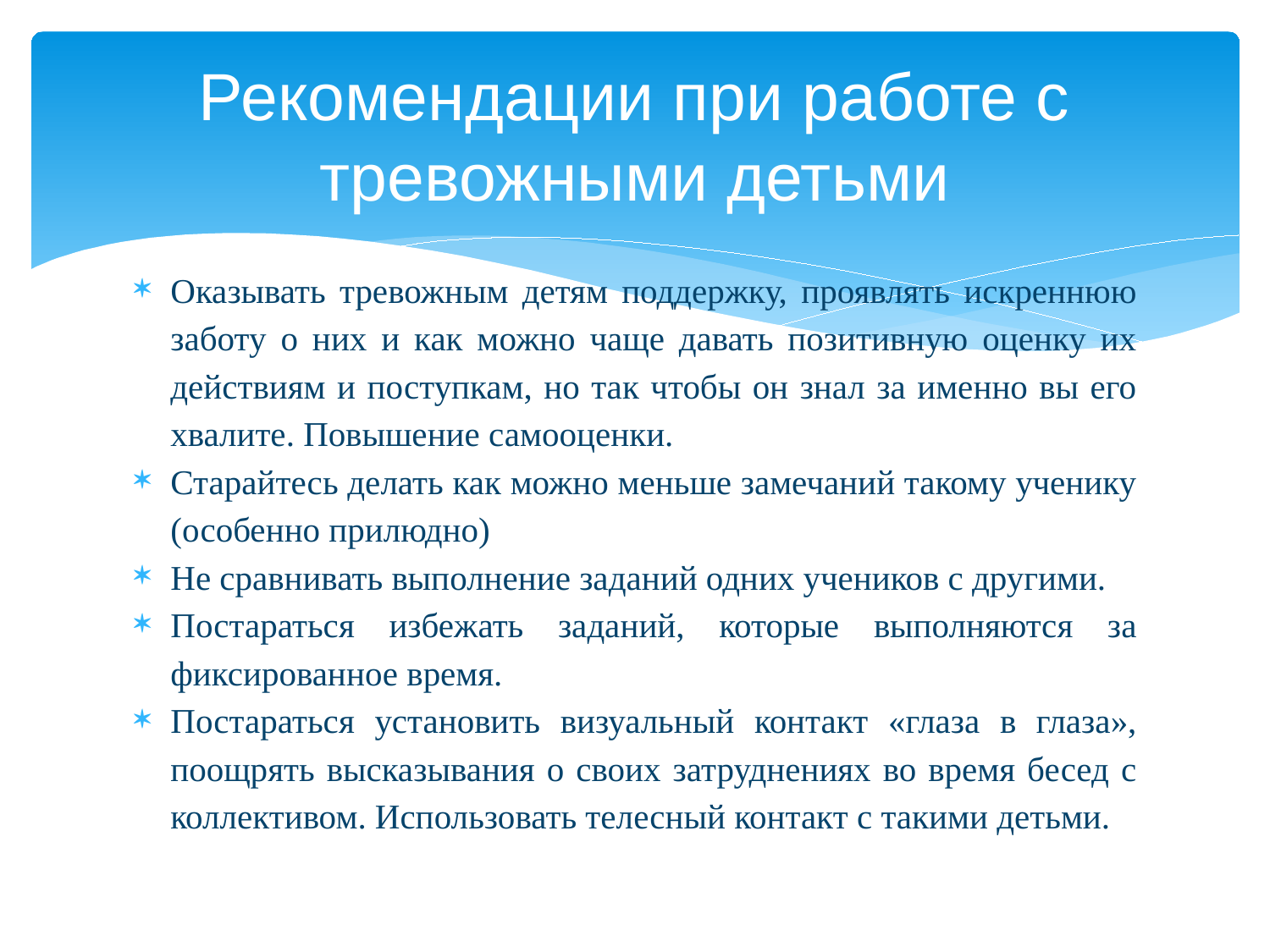

# Рекомендации при работе с тревожными детьми
Оказывать тревожным детям поддержку, проявлять искреннюю заботу о них и как можно чаще давать позитивную оценку их действиям и поступкам, но так чтобы он знал за именно вы его хвалите. Повышение самооценки.
Старайтесь делать как можно меньше замечаний такому ученику (особенно прилюдно)
Не сравнивать выполнение заданий одних учеников с другими.
Постараться избежать заданий, которые выполняются за фиксированное время.
Постараться установить визуальный контакт «глаза в глаза», поощрять высказывания о своих затруднениях во время бесед с коллективом. Использовать телесный контакт с такими детьми.